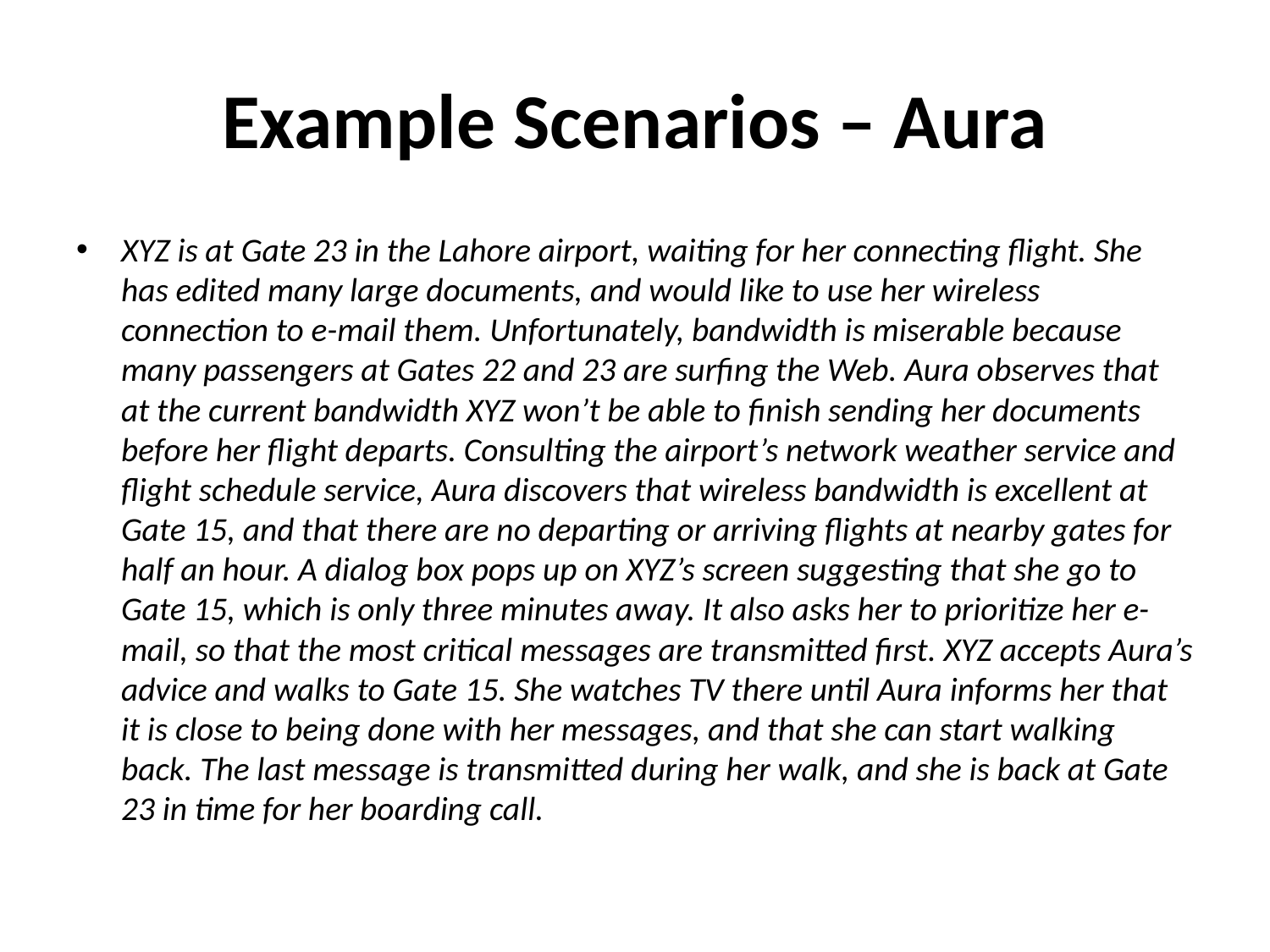

# Example Scenarios – Aura
XYZ is at Gate 23 in the Lahore airport, waiting for her connecting flight. She has edited many large documents, and would like to use her wireless connection to e-mail them. Unfortunately, bandwidth is miserable because many passengers at Gates 22 and 23 are surfing the Web. Aura observes that at the current bandwidth XYZ won’t be able to finish sending her documents before her flight departs. Consulting the airport’s network weather service and flight schedule service, Aura discovers that wireless bandwidth is excellent at Gate 15, and that there are no departing or arriving flights at nearby gates for half an hour. A dialog box pops up on XYZ’s screen suggesting that she go to Gate 15, which is only three minutes away. It also asks her to prioritize her e-mail, so that the most critical messages are transmitted first. XYZ accepts Aura’s advice and walks to Gate 15. She watches TV there until Aura informs her that it is close to being done with her messages, and that she can start walking back. The last message is transmitted during her walk, and she is back at Gate 23 in time for her boarding call.